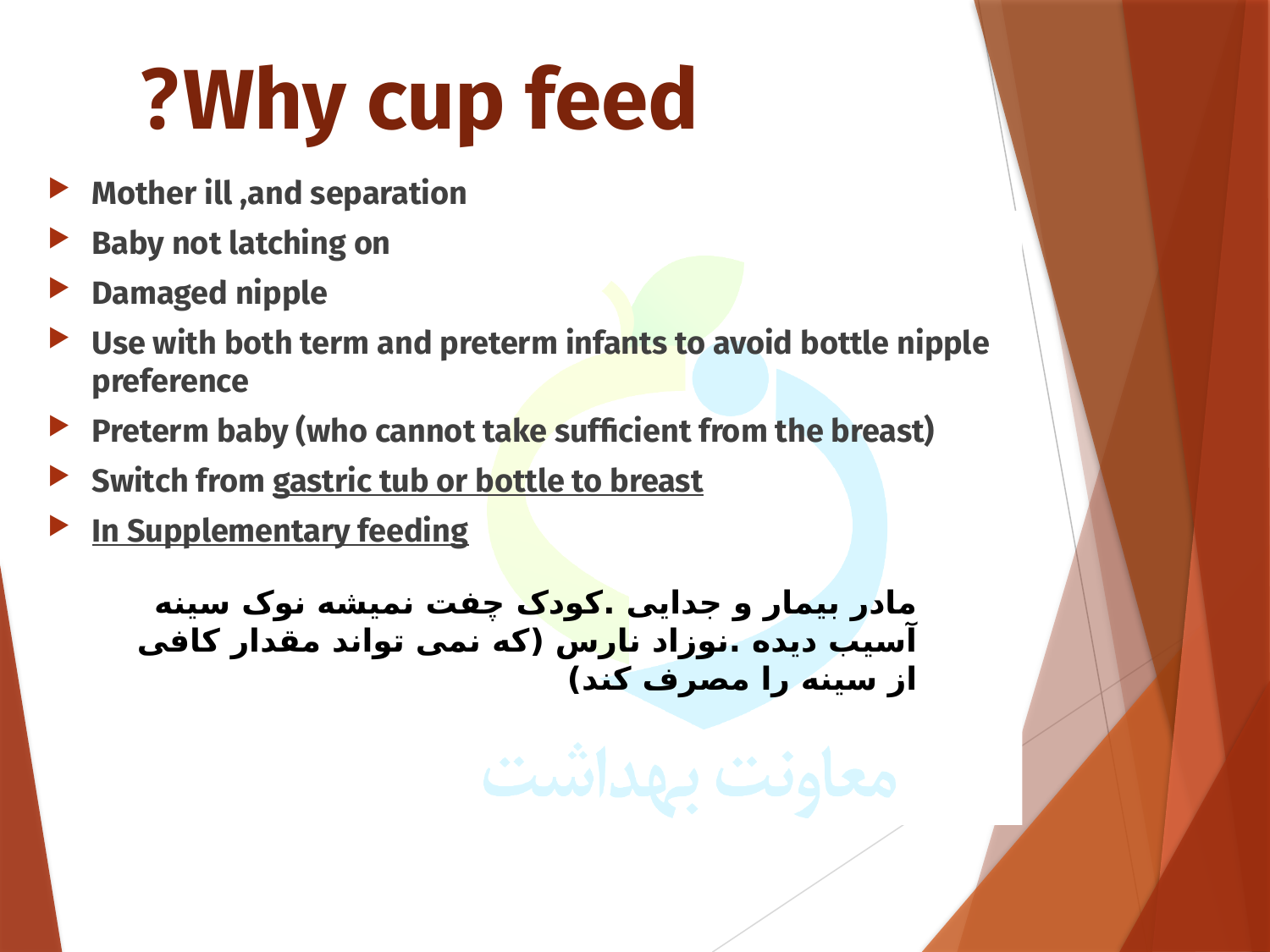

Why cup feed?
Mother ill ,and separation
Baby not latching on
Damaged nipple
Use with both term and preterm infants to avoid bottle nipple preference
Preterm baby (who cannot take sufficient from the breast)
Switch from gastric tub or bottle to breast
In Supplementary feeding
مادر بیمار و جدایی .کودک چفت نمیشه نوک سینه آسیب دیده .نوزاد نارس (که نمی تواند مقدار کافی از سینه را مصرف کند)